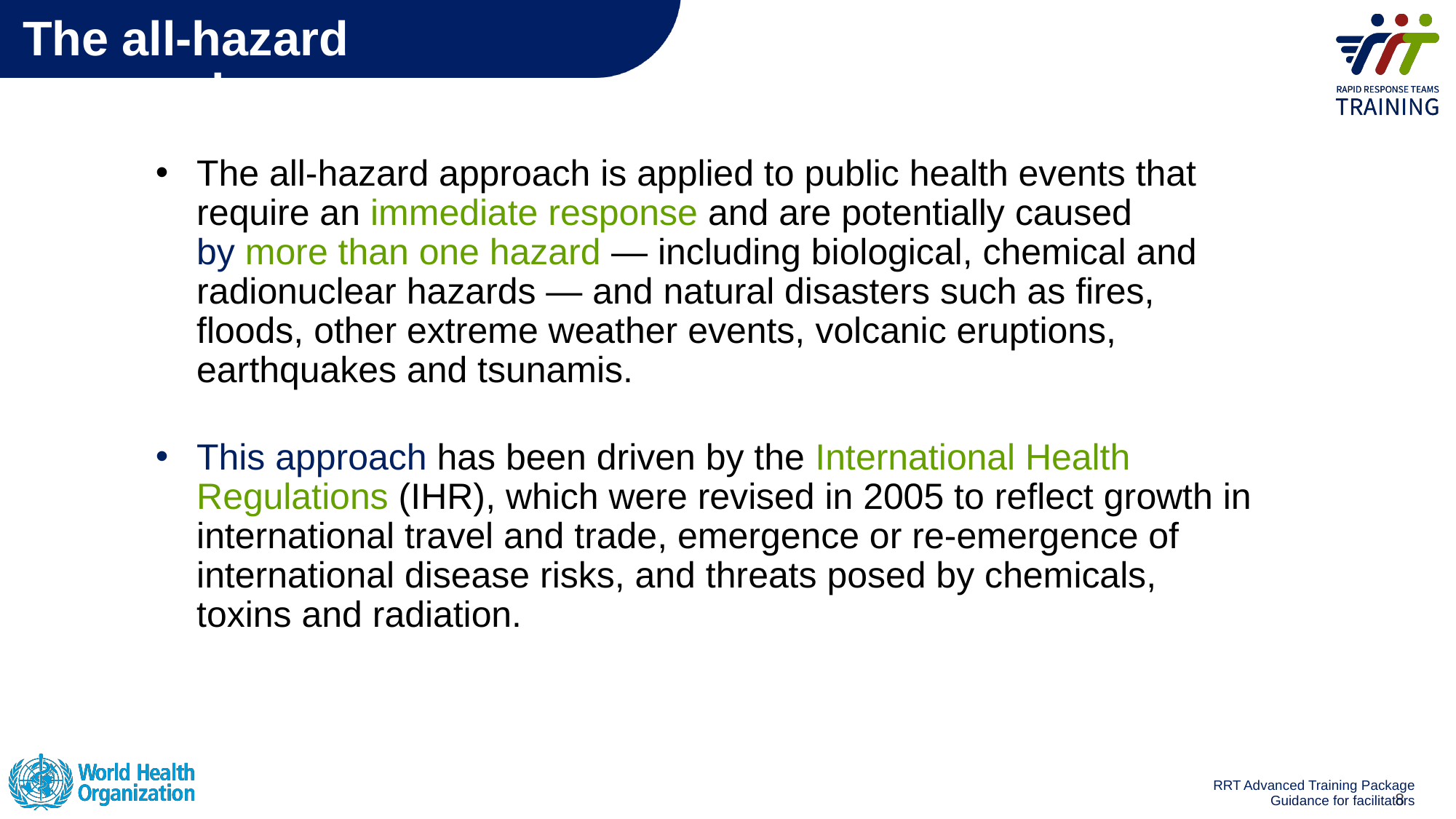

The all-hazard approach
The all-hazard approach is applied to public health events that require an immediate response and are potentially caused by more than one hazard — including biological, chemical and radionuclear hazards — and natural disasters such as fires, floods, other extreme weather events, volcanic eruptions, earthquakes and tsunamis.

This approach has been driven by the International Health Regulations (IHR), which were revised in 2005 to reflect growth in international travel and trade, emergence or re-emergence of international disease risks, and threats posed by chemicals, toxins and radiation.